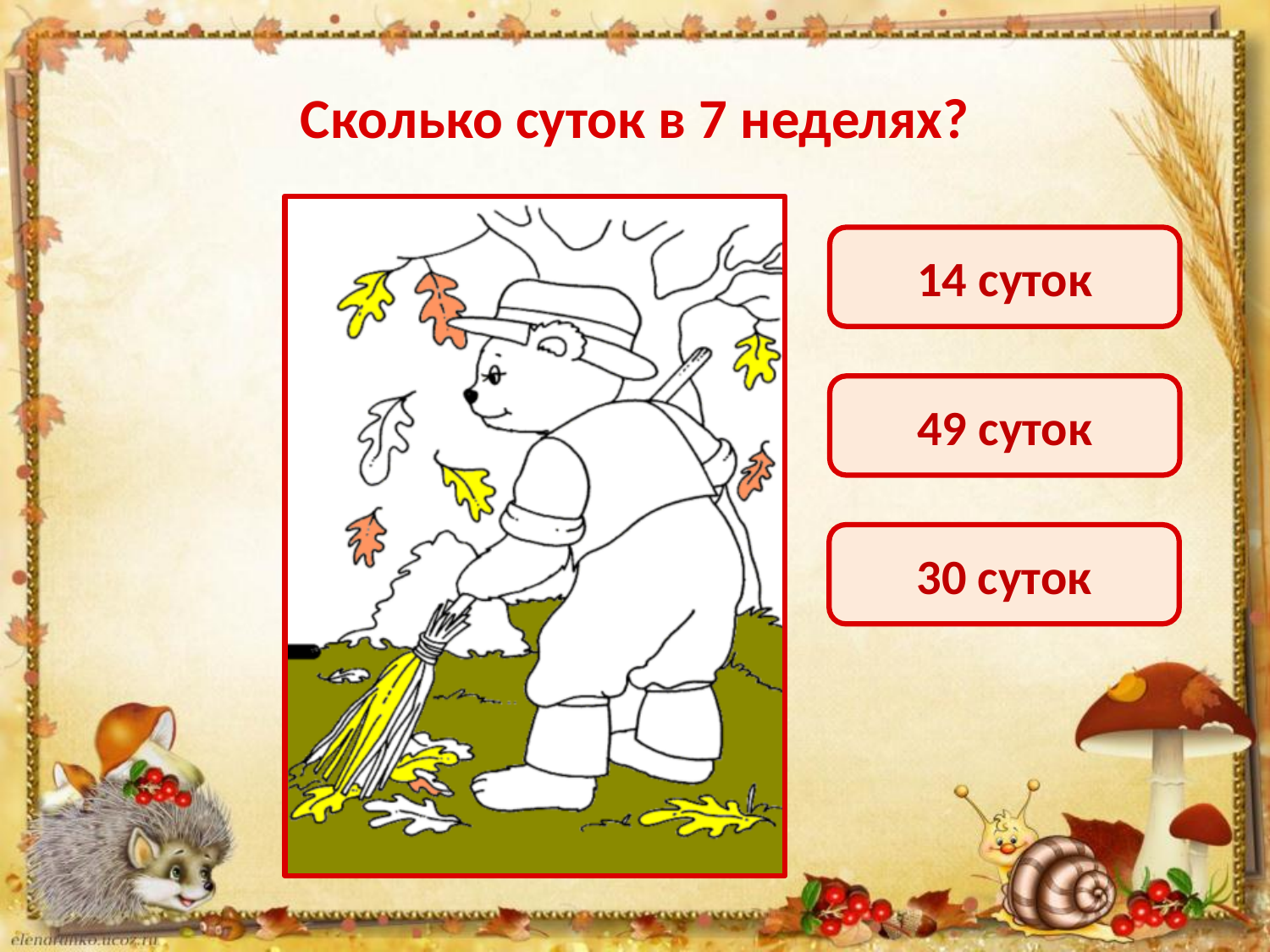

# Сколько суток в 7 неделях?

14 суток
49 суток
30 суток